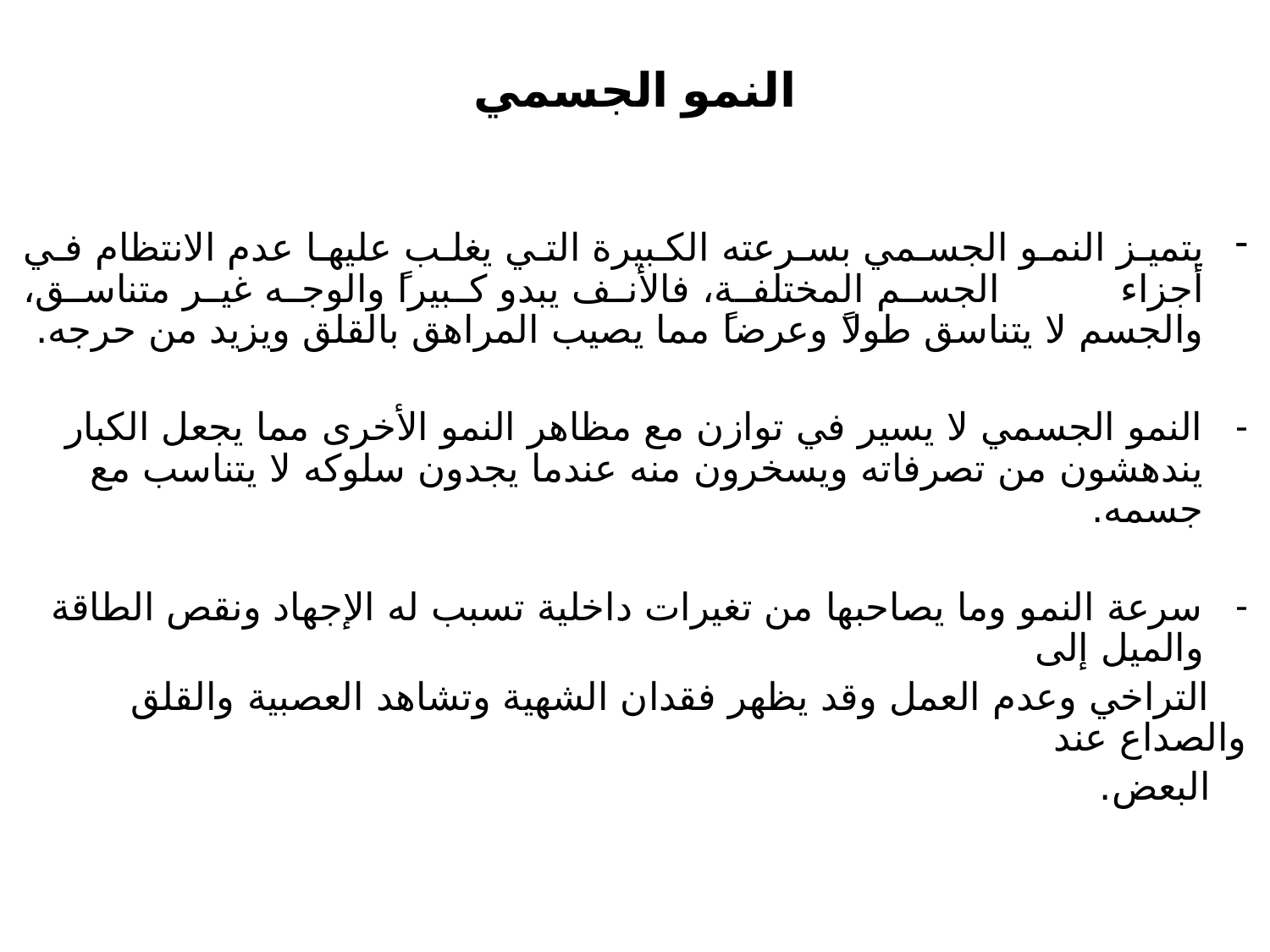

# النمو الجسمي
يتميز النمو الجسمي بسرعته الكبيرة التي يغلب عليها عدم الانتظام في أجزاء          الجسم المختلفة، فالأنف يبدو كبيراً والوجه غير متناسق، والجسم لا يتناسق طولاً وعرضاً مما يصيب المراهق بالقلق ويزيد من حرجه.

النمو الجسمي لا يسير في توازن مع مظاهر النمو الأخرى مما يجعل الكبار يندهشون من تصرفاته ويسخرون منه عندما يجدون سلوكه لا يتناسب مع جسمه.

سرعة النمو وما يصاحبها من تغيرات داخلية تسبب له الإجهاد ونقص الطاقة والميل إلى
   التراخي وعدم العمل وقد يظهر فقدان الشهية وتشاهد العصبية والقلق والصداع عند
   البعض.